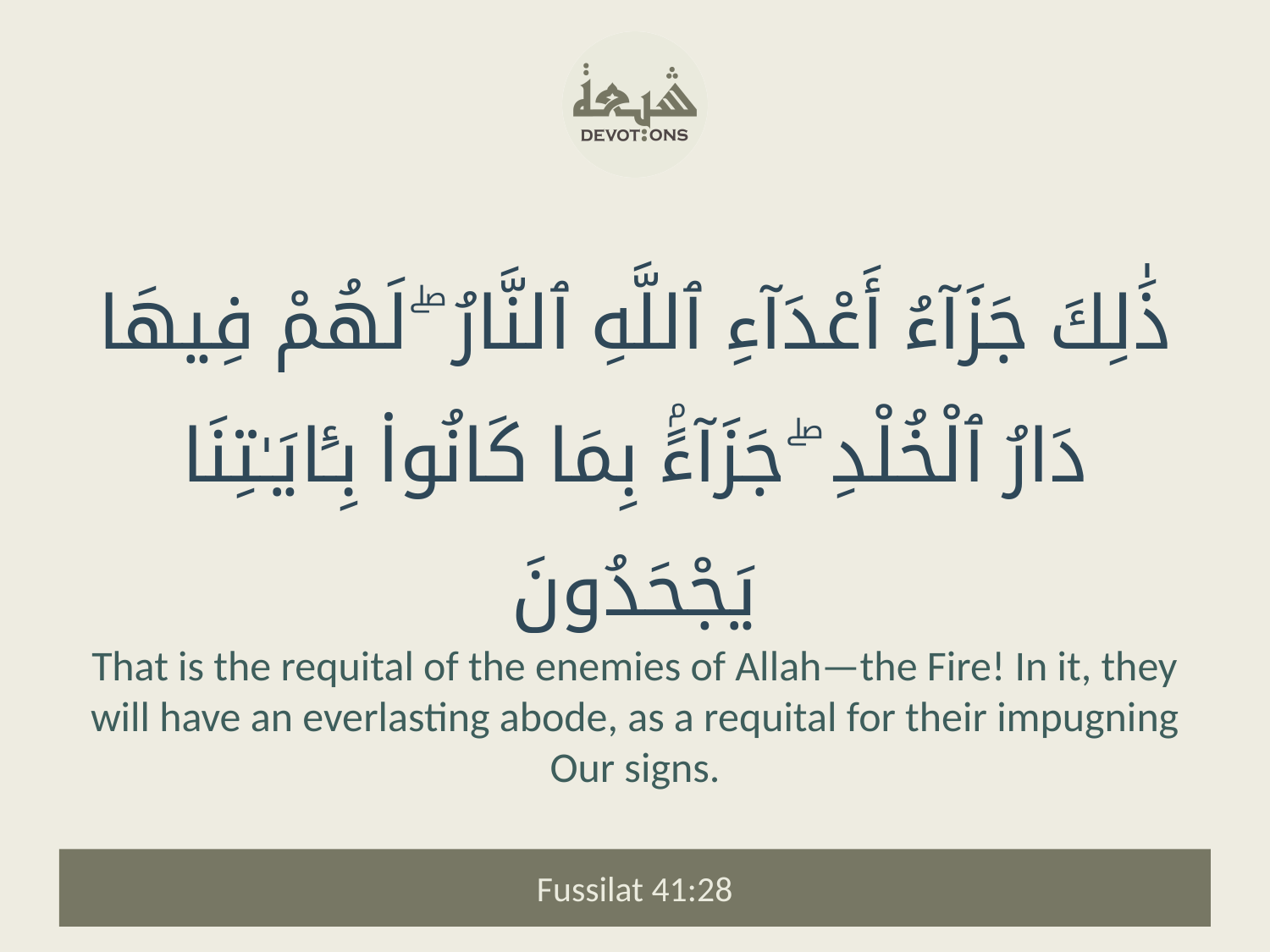

ذَٰلِكَ جَزَآءُ أَعْدَآءِ ٱللَّهِ ٱلنَّارُ ۖ لَهُمْ فِيهَا دَارُ ٱلْخُلْدِ ۖ جَزَآءًۢ بِمَا كَانُوا۟ بِـَٔايَـٰتِنَا يَجْحَدُونَ
That is the requital of the enemies of Allah—the Fire! In it, they will have an everlasting abode, as a requital for their impugning Our signs.
Fussilat 41:28